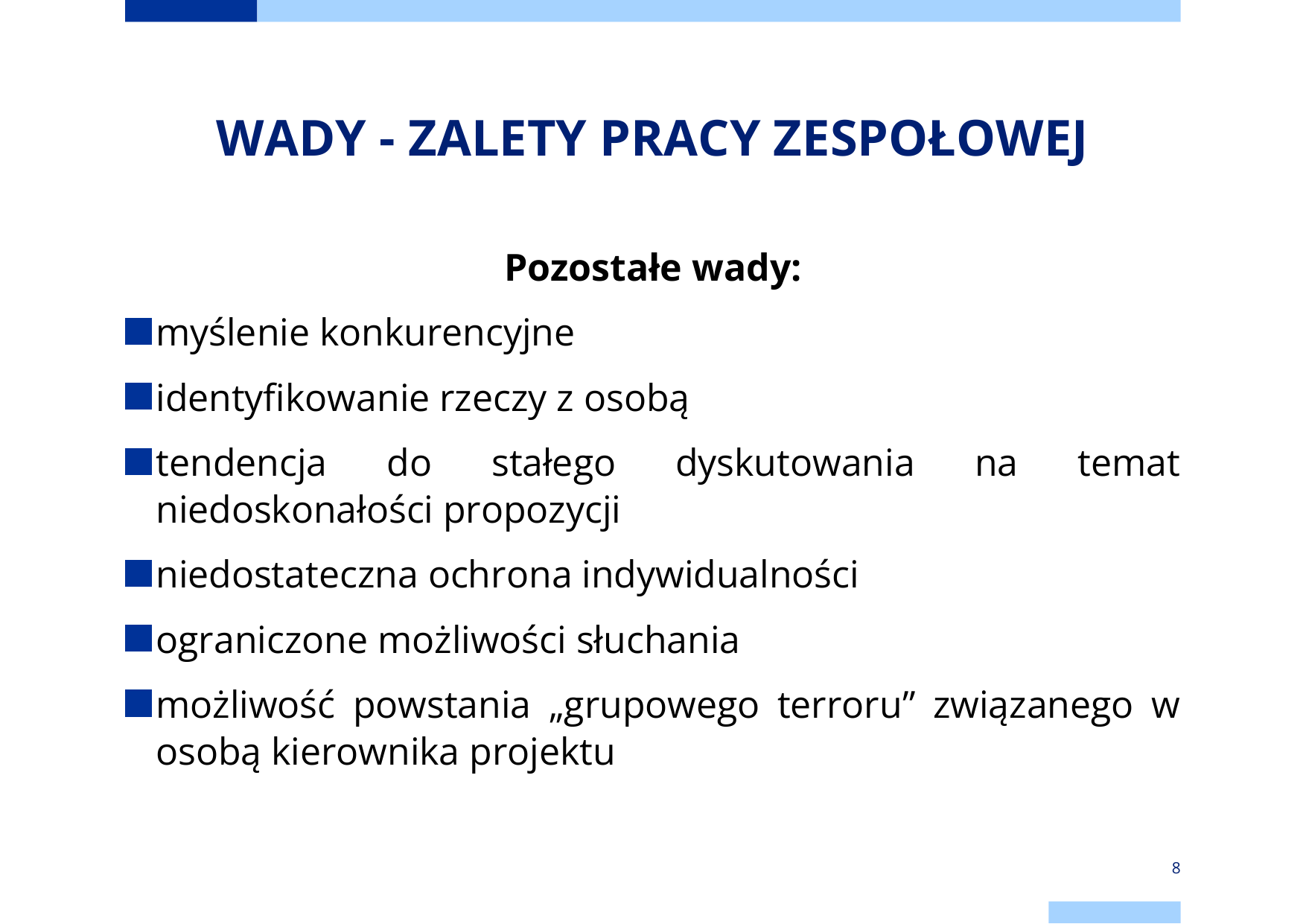

# WADY - ZALETY PRACY ZESPOŁOWEJ
Pozostałe wady:
myślenie konkurencyjne
identyfikowanie rzeczy z osobą
tendencja do stałego dyskutowania na temat niedoskonałości propozycji
niedostateczna ochrona indywidualności
ograniczone możliwości słuchania
możliwość powstania „grupowego terroru” związanego w osobą kierownika projektu

8